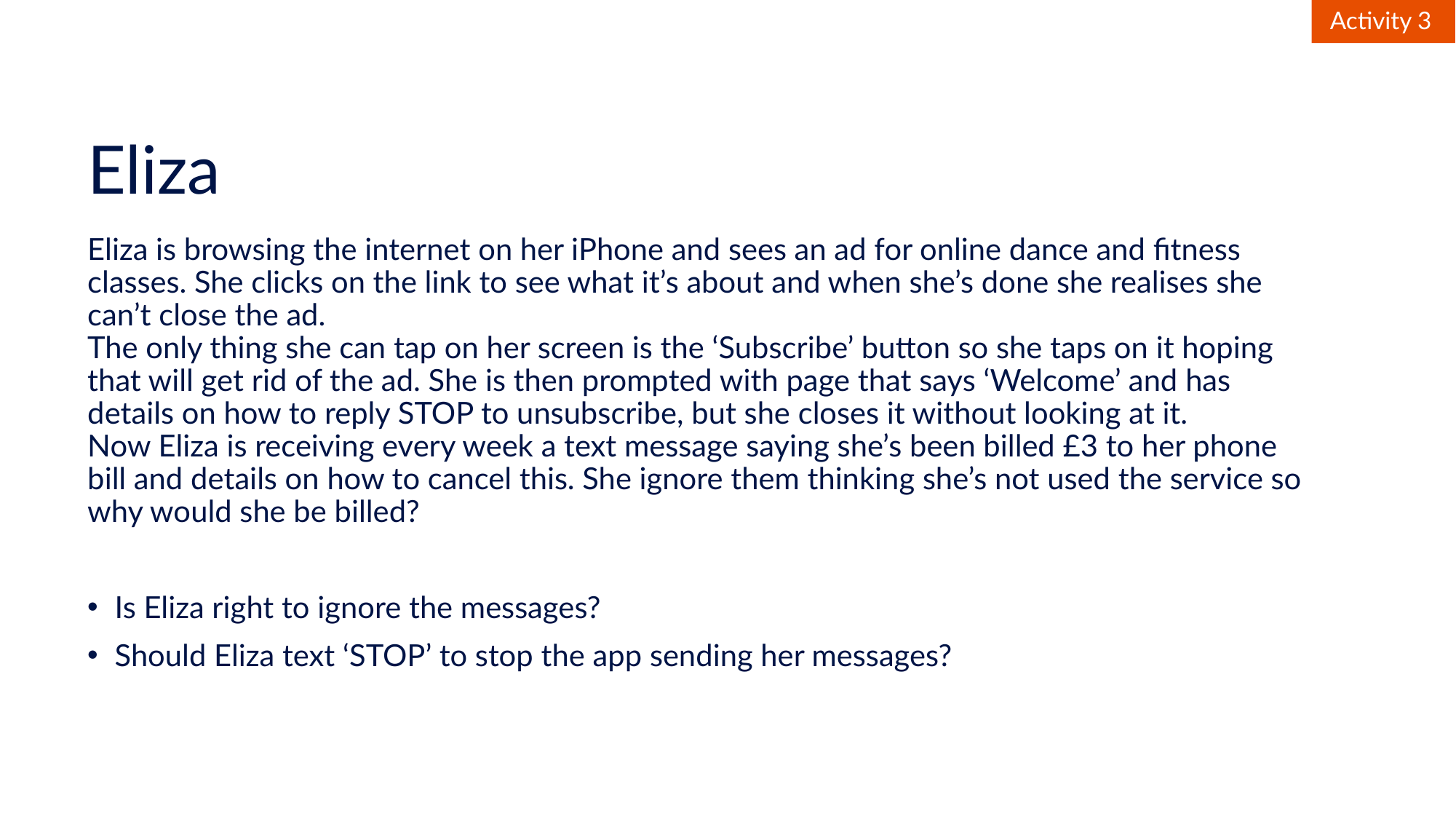

Activity 3
# Eliza
Eliza is browsing the internet on her iPhone and sees an ad for online dance and fitness classes. She clicks on the link to see what it’s about and when she’s done she realises she can’t close the ad.
The only thing she can tap on her screen is the ‘Subscribe’ button so she taps on it hoping that will get rid of the ad. She is then prompted with page that says ‘Welcome’ and has details on how to reply STOP to unsubscribe, but she closes it without looking at it.
Now Eliza is receiving every week a text message saying she’s been billed £3 to her phone bill and details on how to cancel this. She ignore them thinking she’s not used the service so why would she be billed?

Is Eliza right to ignore the messages?
Should Eliza text ‘STOP’ to stop the app sending her messages?